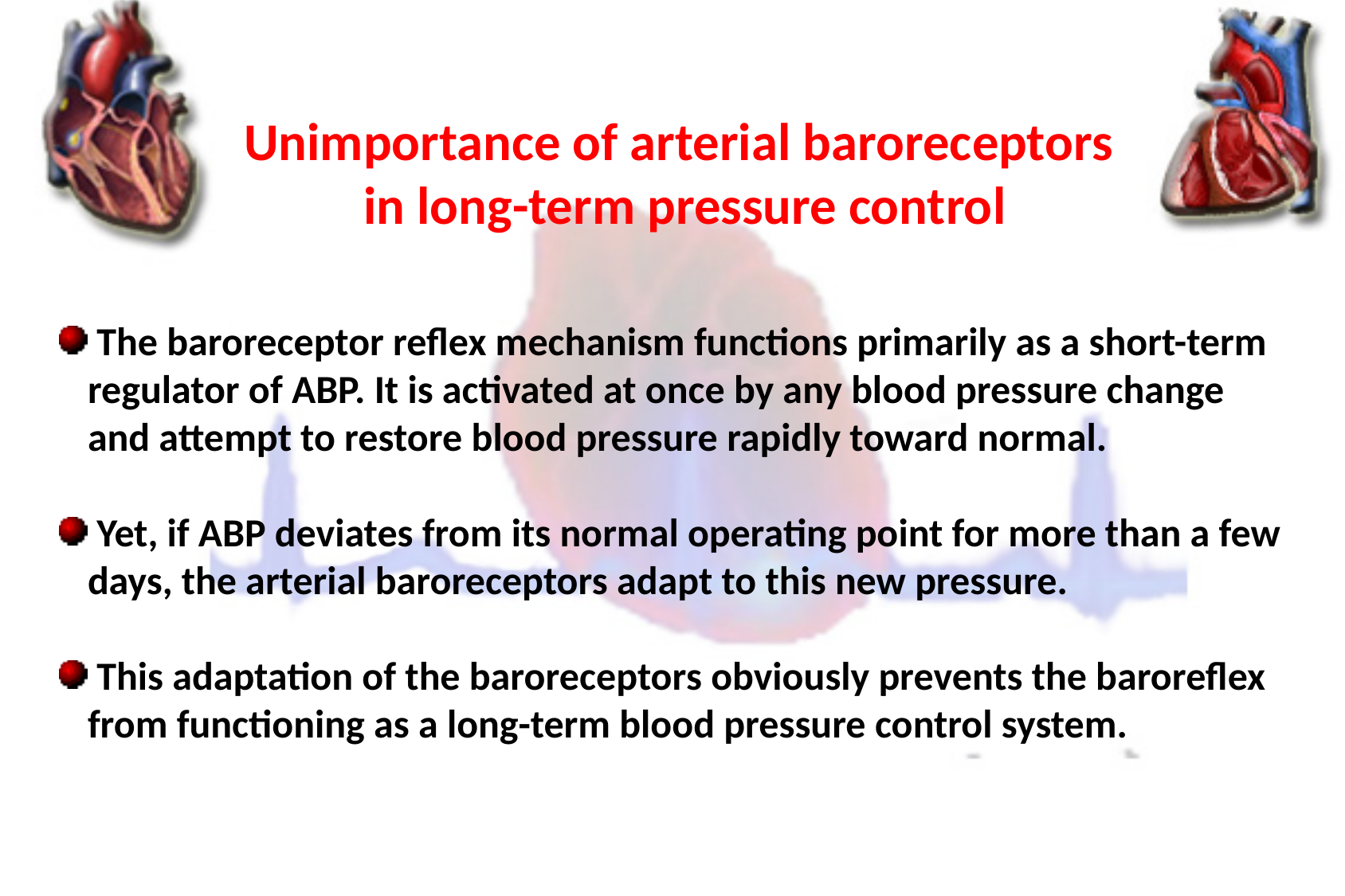

Unimportance of arterial baroreceptors
in long-term pressure control
 The baroreceptor reflex mechanism functions primarily as a short-term regulator of ABP. It is activated at once by any blood pressure change and attempt to restore blood pressure rapidly toward normal.

 Yet, if ABP deviates from its normal operating point for more than a few days, the arterial baroreceptors adapt to this new pressure.

 This adaptation of the baroreceptors obviously prevents the baroreflex from functioning as a long-term blood pressure control system.